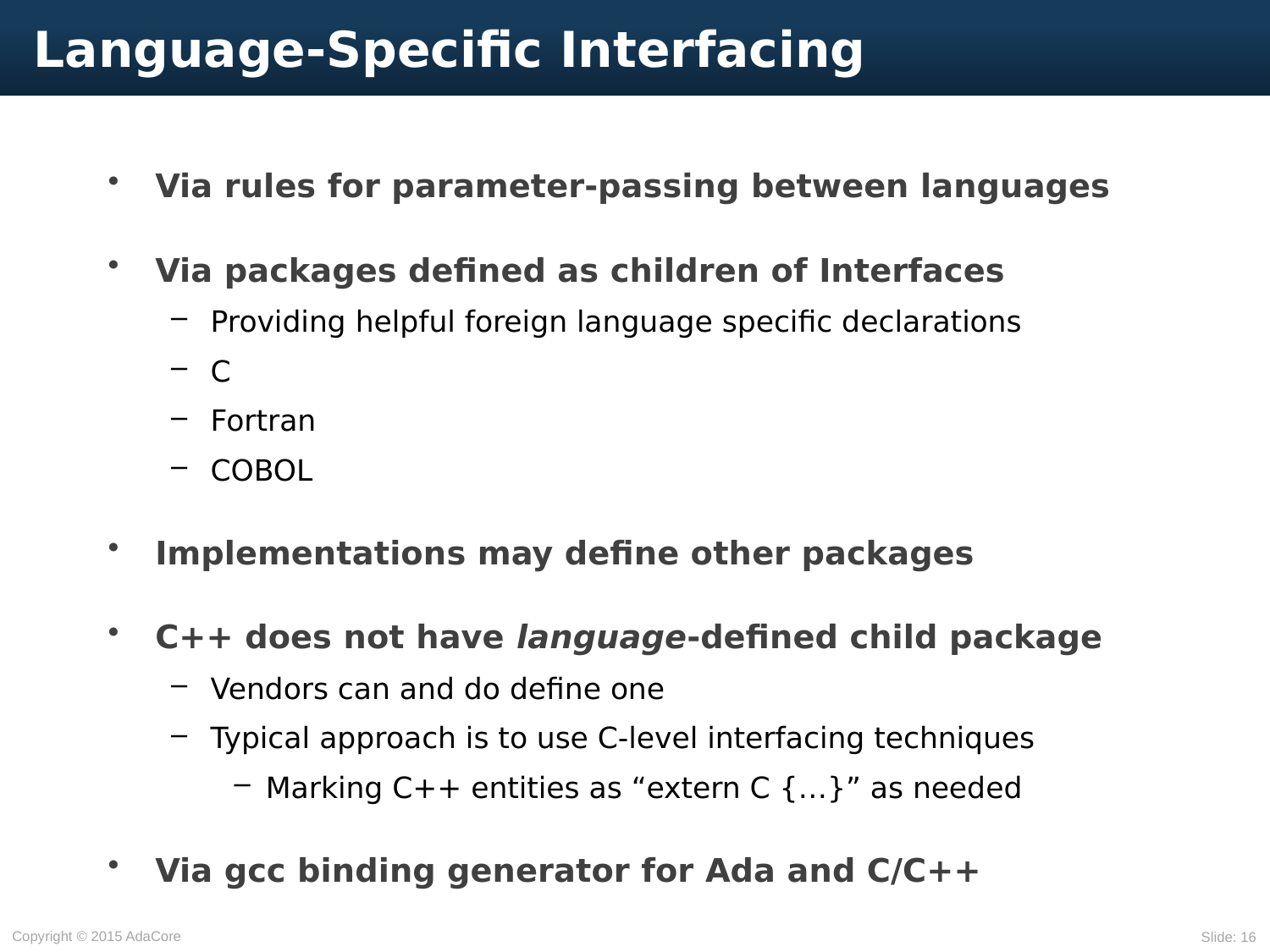

# Language-Specific Interfacing
Via rules for parameter-passing between languages
Via packages defined as children of Interfaces
Providing helpful foreign language specific declarations
C
Fortran
COBOL
Implementations may define other packages
C++ does not have language-defined child package
Vendors can and do define one
Typical approach is to use C-level interfacing techniques
Marking C++ entities as “extern C {…}” as needed
Via gcc binding generator for Ada and C/C++